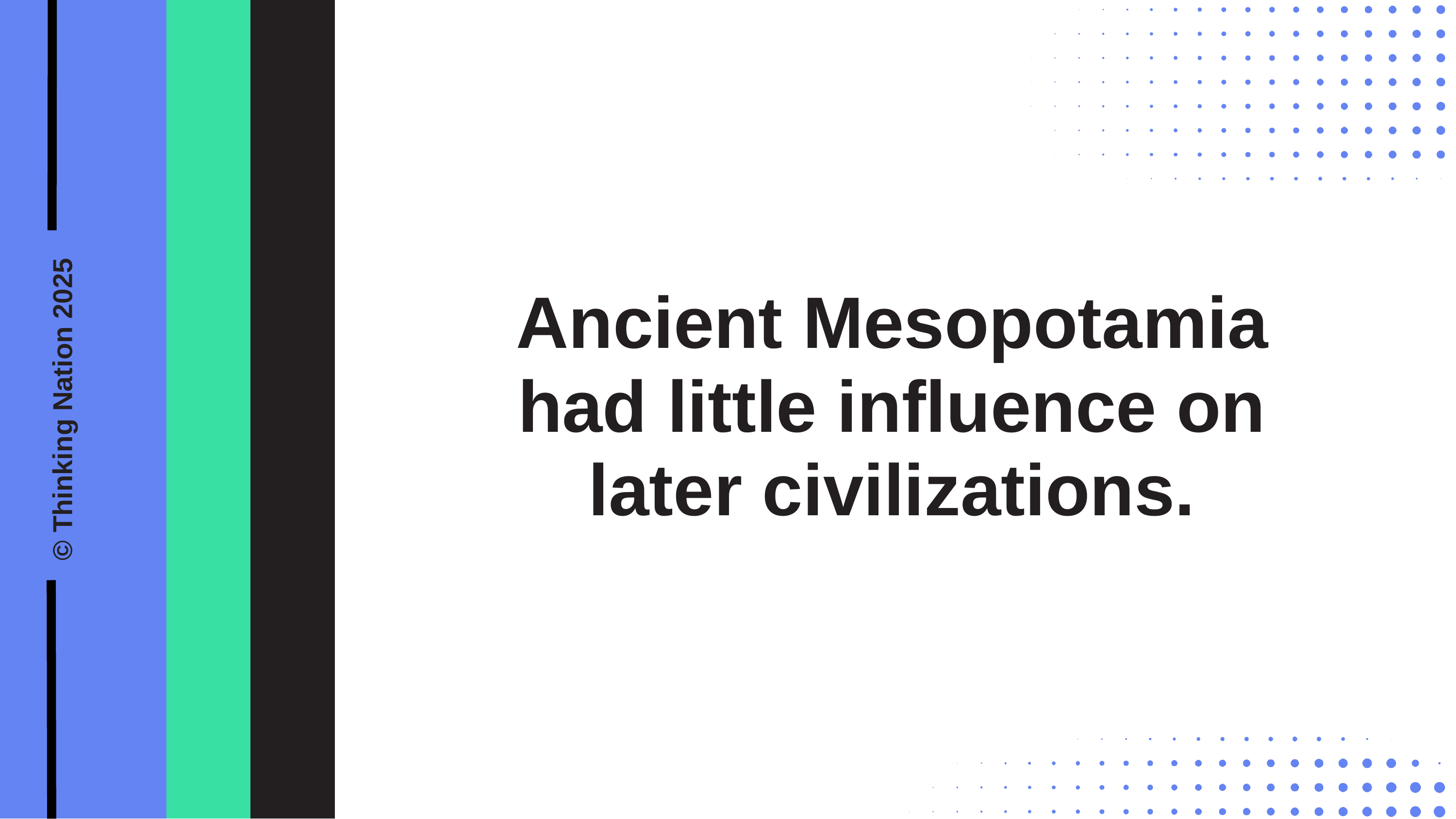

Ancient Mesopotamia had little influence on later civilizations.
© Thinking Nation 2025